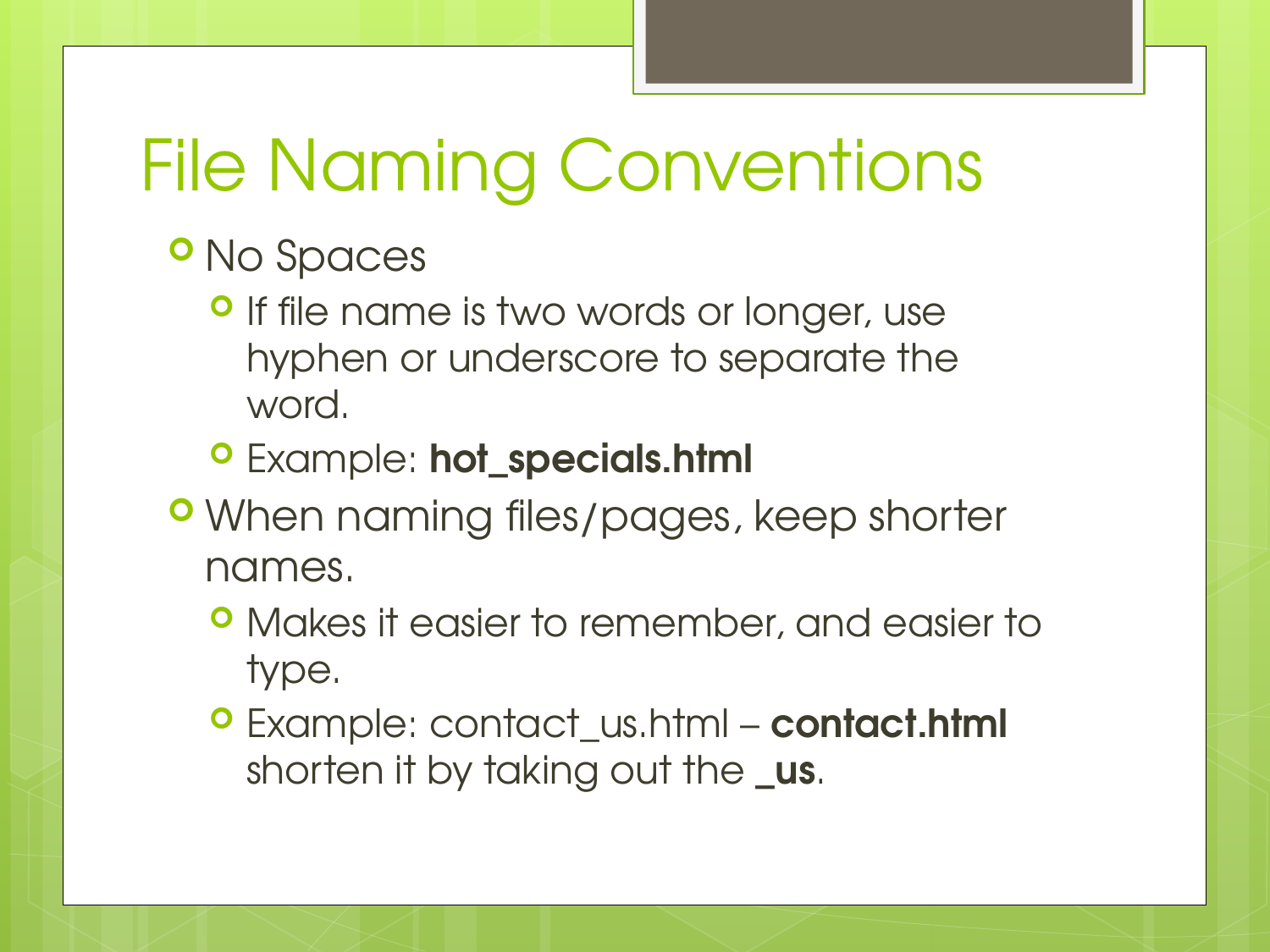

# File Naming Conventions
No Spaces
If file name is two words or longer, use hyphen or underscore to separate the word.
Example: hot_specials.html
When naming files/pages, keep shorter names.
Makes it easier to remember, and easier to type.
Example: contact_us.html – contact.html
shorten it by taking out the _us.